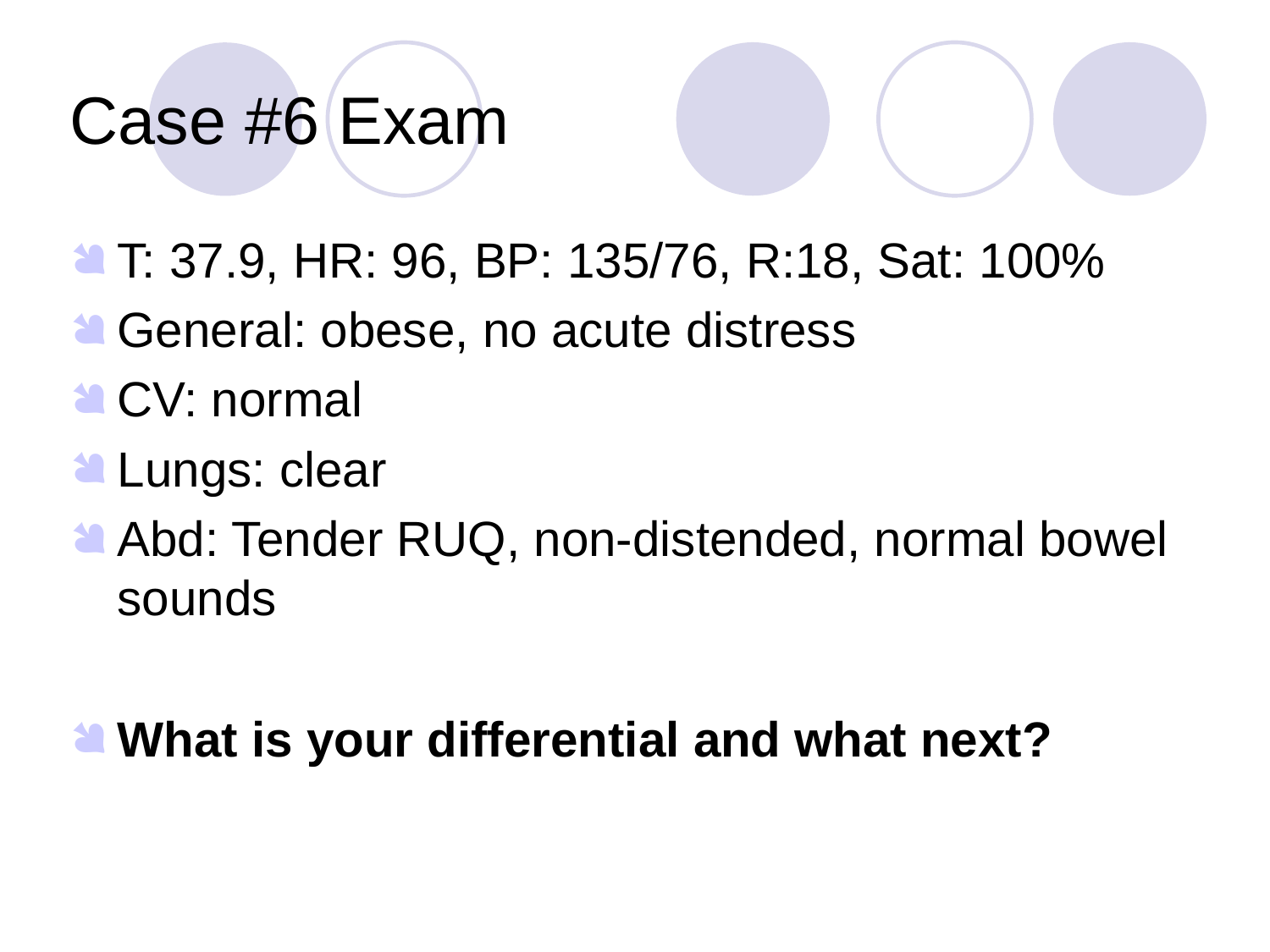

Case #6 Exam
T: 37.9, HR: 96, BP: 135/76, R:18, Sat: 100%
General: obese, no acute distress
CV: normal
Lungs: clear
Abd: Tender RUQ, non-distended, normal bowel sounds

What is your differential and what next?